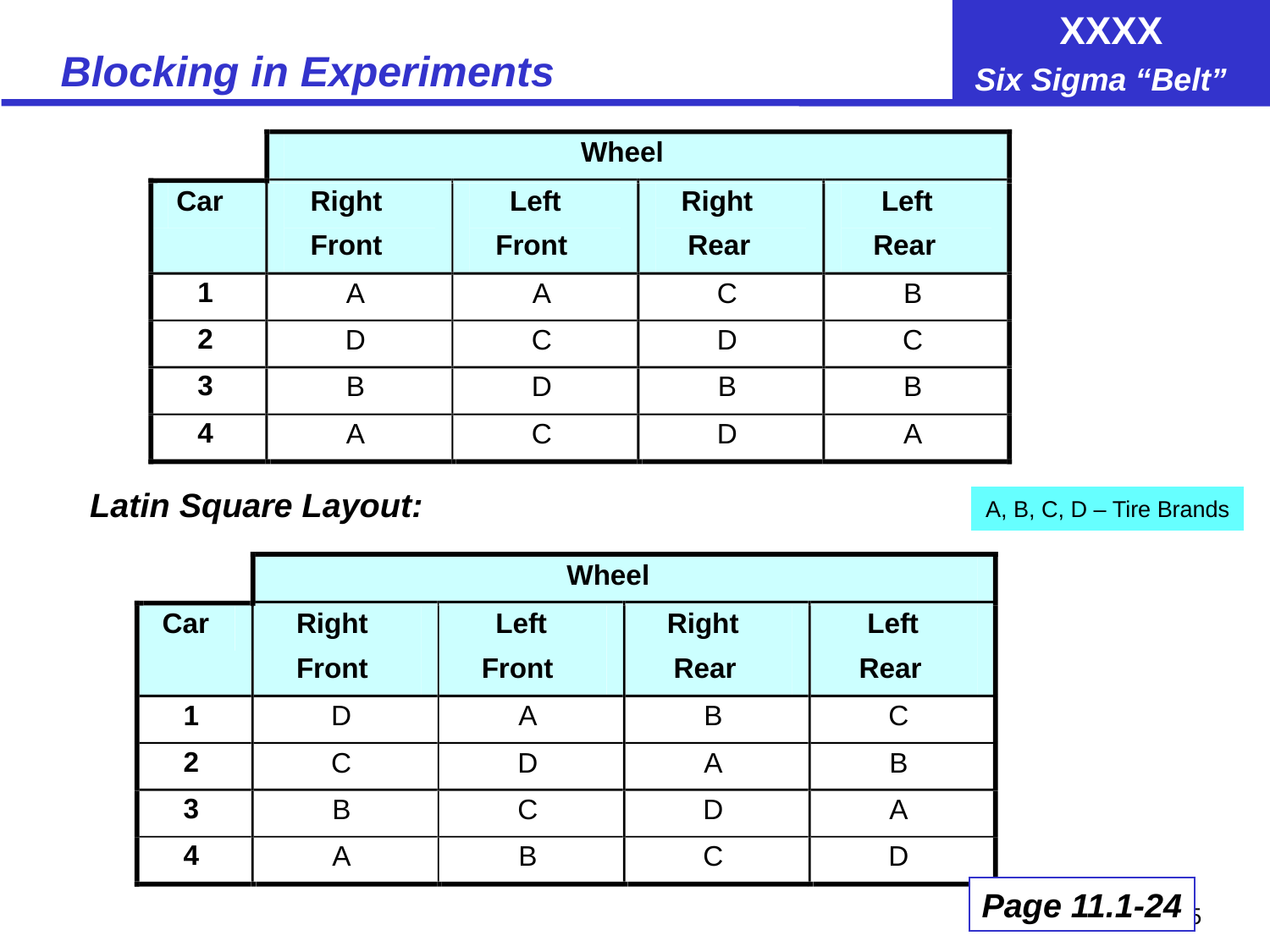

# Blocking in Experiments

Wheel

Car

Right

Left

Right

Left

Front

Front

Rear

Rear

1

A

A

C

B

2

D

C

D

C

3

B

D

B

B

4

A

C

D

A

Latin Square Layout:
A, B, C, D – Tire Brands

Wheel

Car

Right

Left

Right

Left

Front

Front

Rear

Rear

1

D

A

B

C

2

C

D

A

B

3

B

C

D

A

4

A

B

C

D

Page 11.1-24